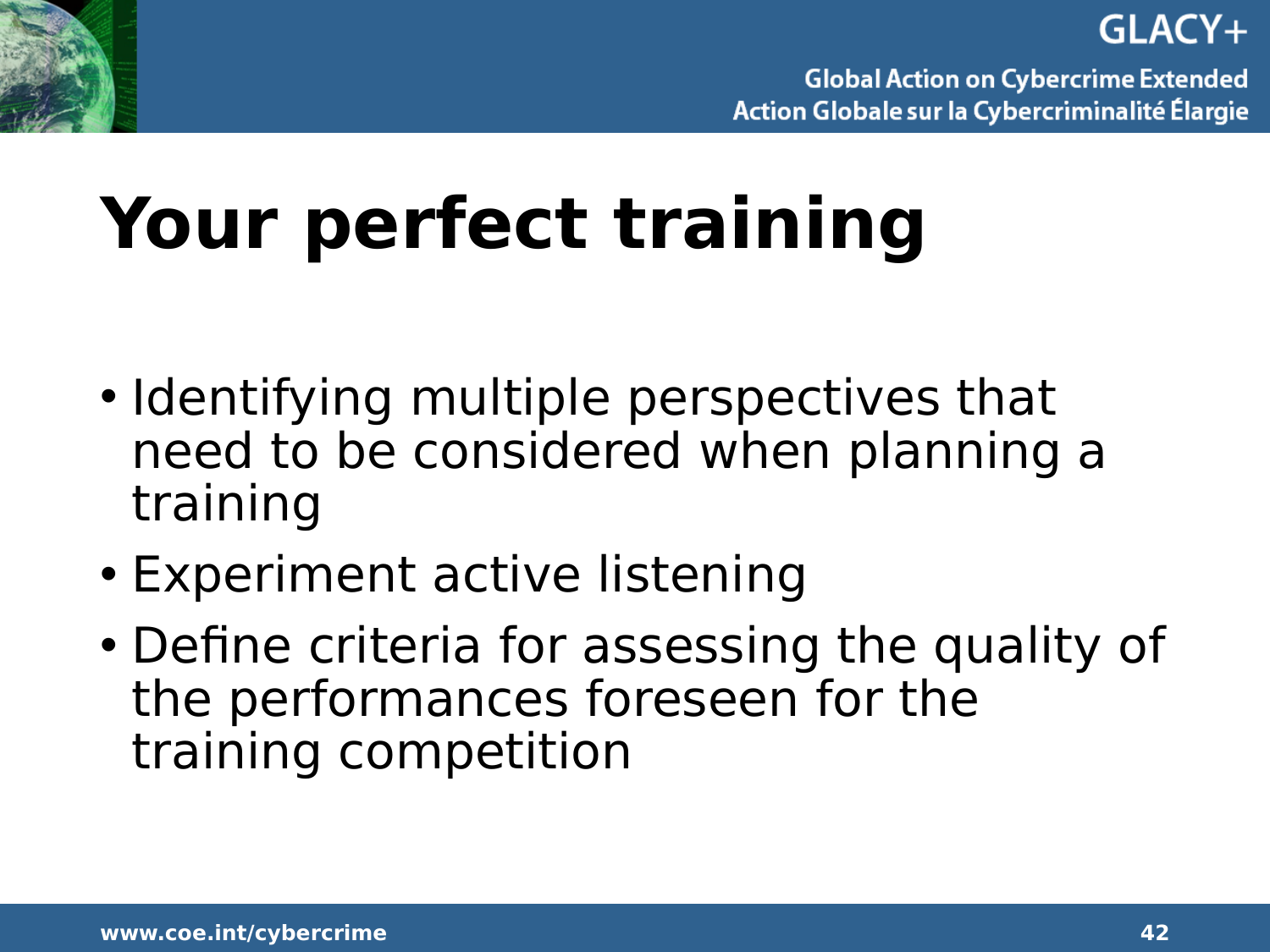

# Your perfect training
Identifying multiple perspectives that need to be considered when planning a training
Experiment active listening
Define criteria for assessing the quality of the performances foreseen for the training competition
www.coe.int/cybercrime
42